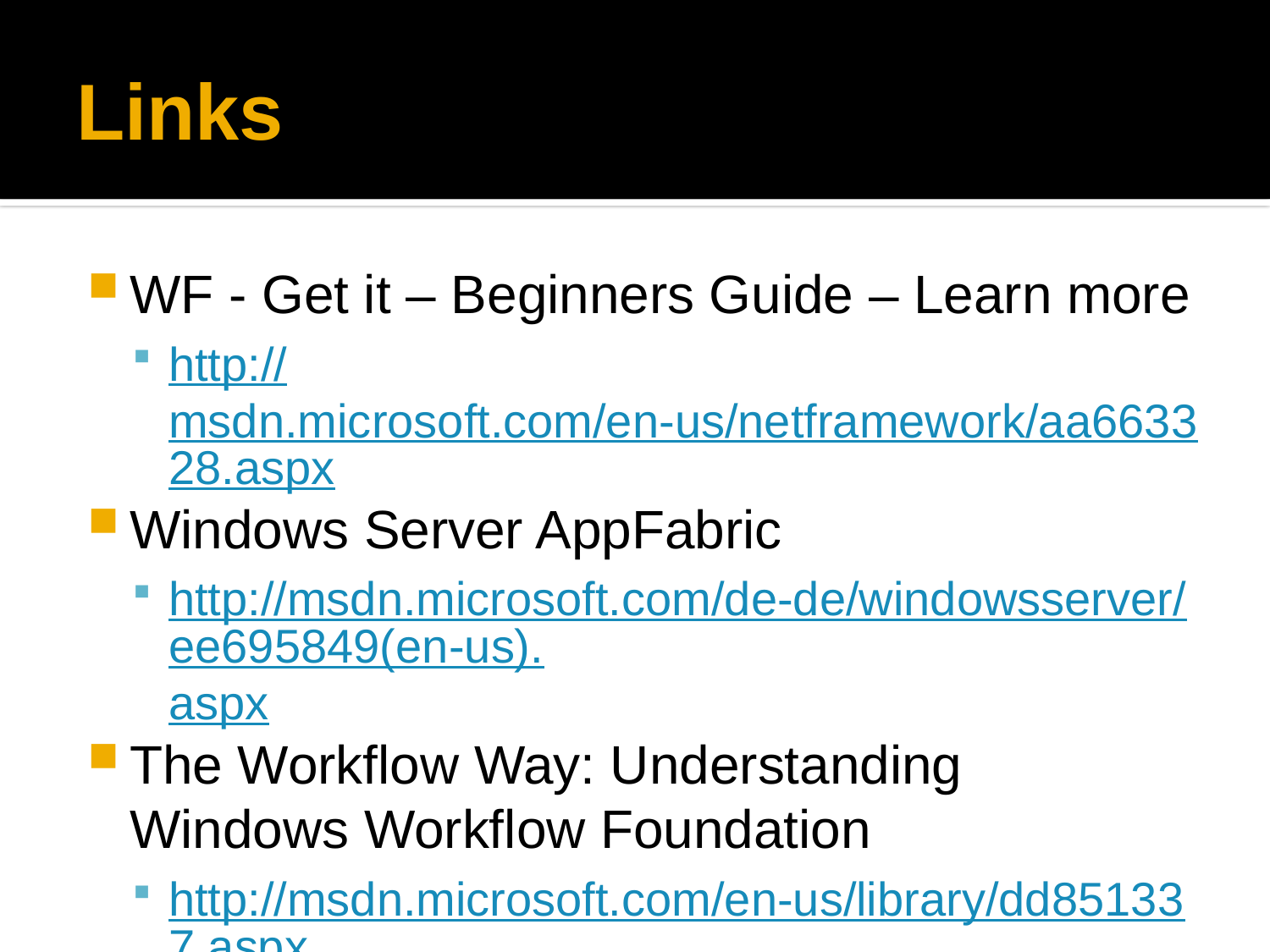

# Links
WF - Get it – Beginners Guide – Learn more
http://msdn.microsoft.com/en-us/netframework/aa663328.aspx
Windows Server AppFabric
http://msdn.microsoft.com/de-de/windowsserver/ee695849(en-us).aspx
The Workflow Way: Understanding Windows Workflow Foundation
http://msdn.microsoft.com/en-us/library/dd851337.aspx